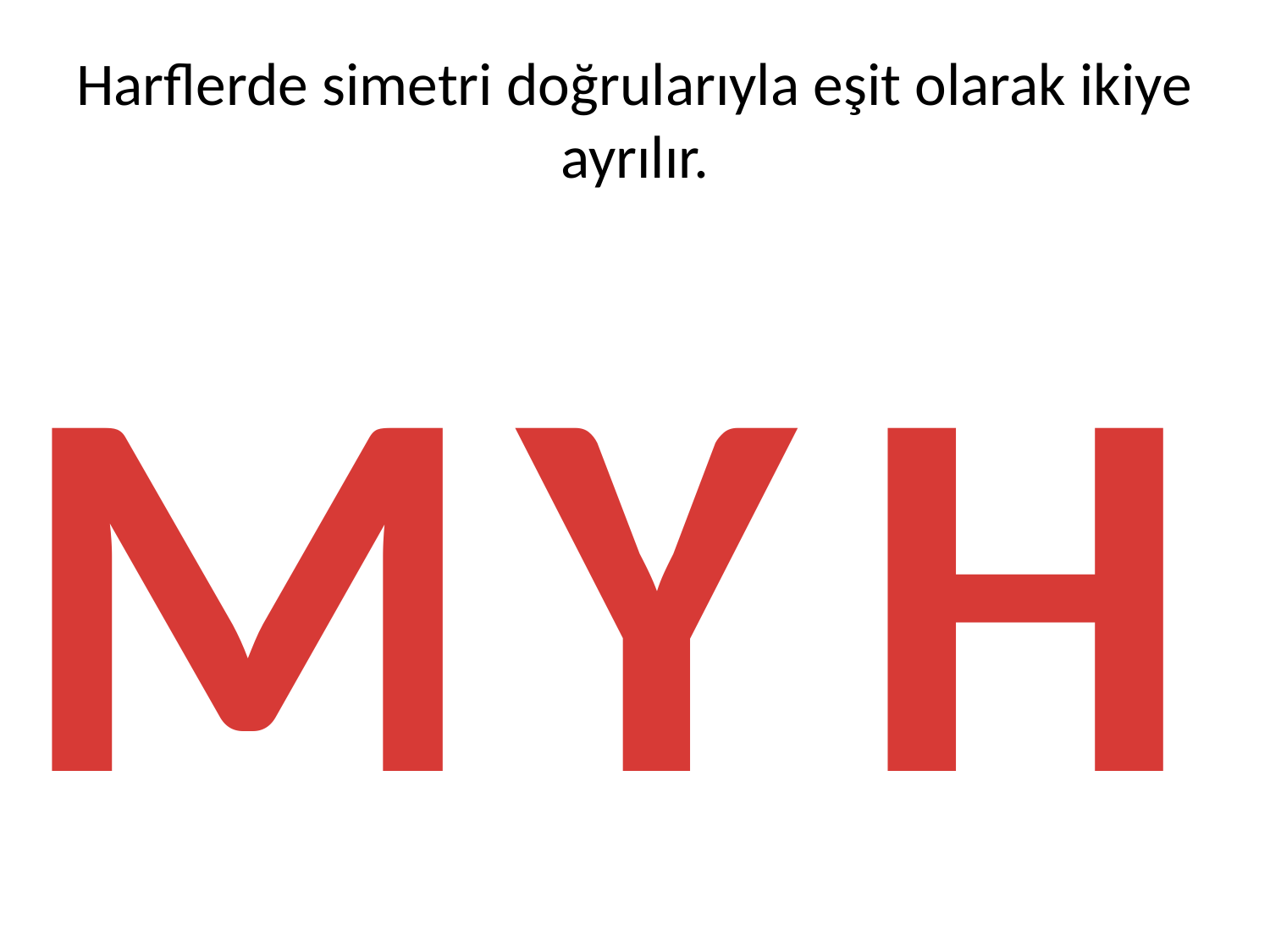

# Harflerde simetri doğrularıyla eşit olarak ikiye ayrılır.
Y
H
M